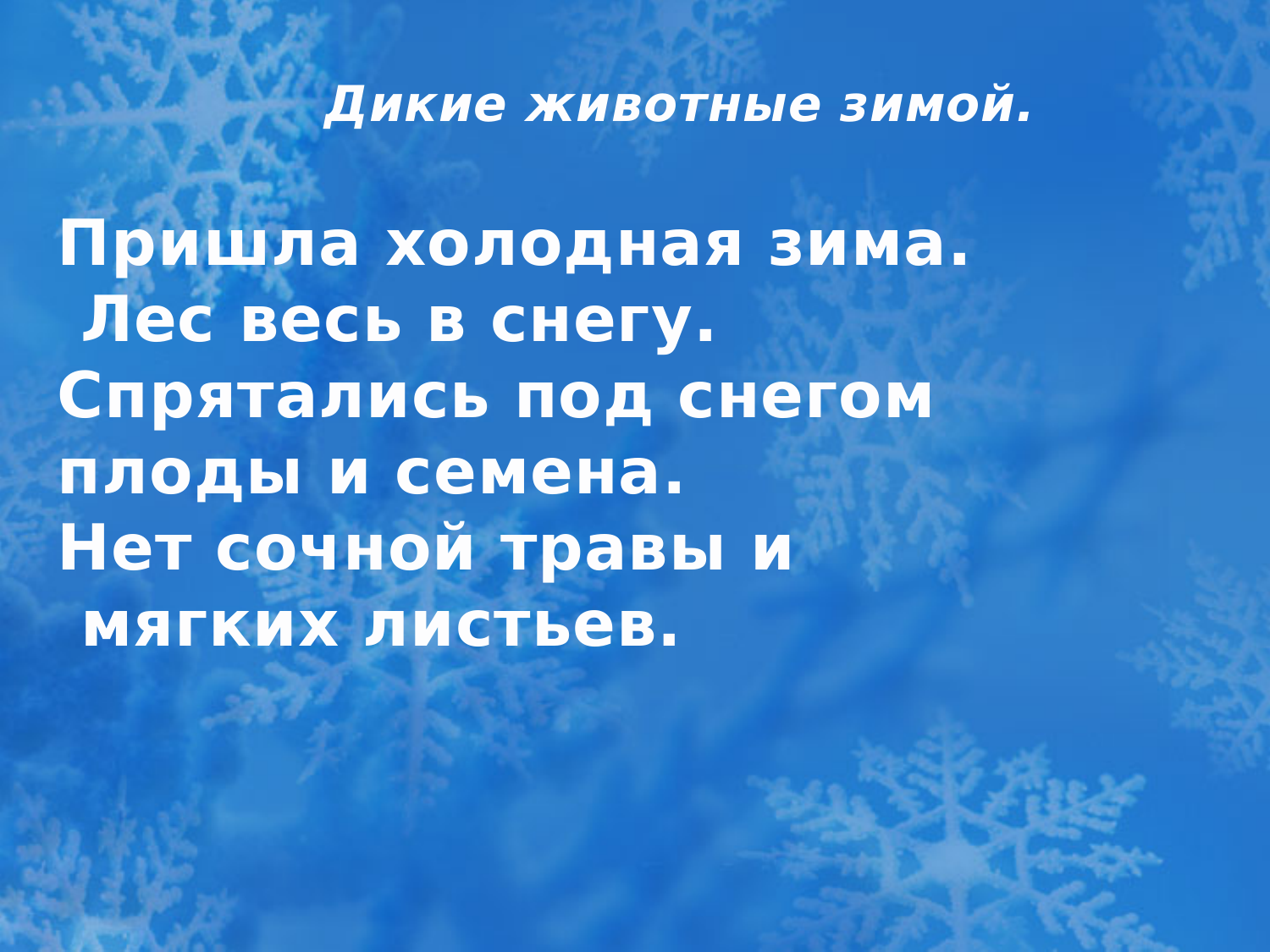

Дикие животные зимой.
Пришла холодная зима.
 Лес весь в снегу.
Спрятались под снегом плоды и семена.
Нет сочной травы и
 мягких листьев.